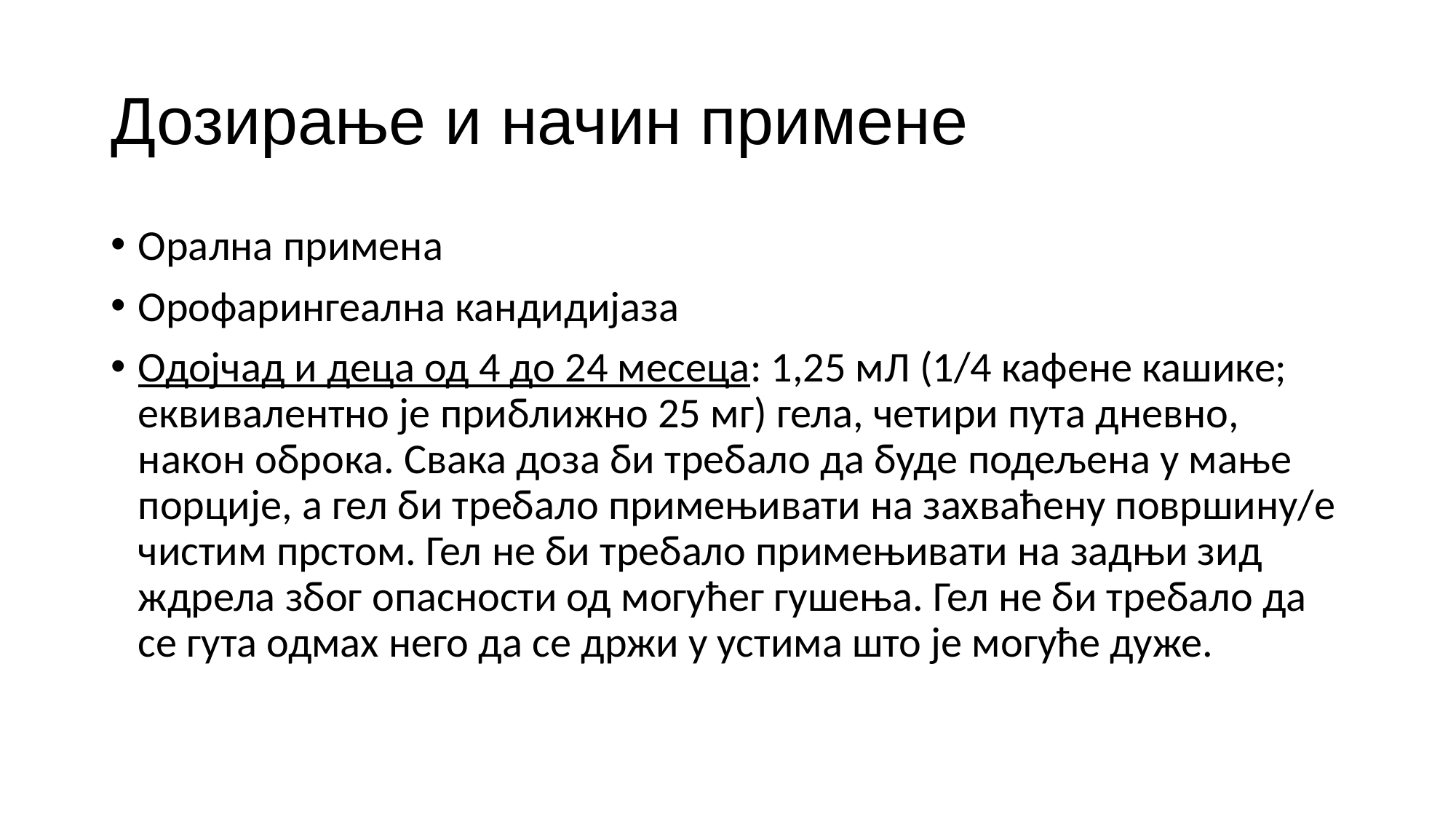

# Дозирање и начин примене
Oралнa применa
Орофарингеална кандидијаза
Одојчад и деца од 4 до 24 месеца: 1,25 мЛ (1/4 кафене кашике; еквивалентно је приближно 25 мг) гела, четири пута дневно, након оброка. Свака доза би требало да буде подељена у мање порције, а гел би требало примењивати на захваћену површину/е чистим прстом. Гел не би требало примењивати на задњи зид ждрела због опасности од могућег гушења. Гел не би требало да се гута одмах него да се држи у устима што је могуће дуже.